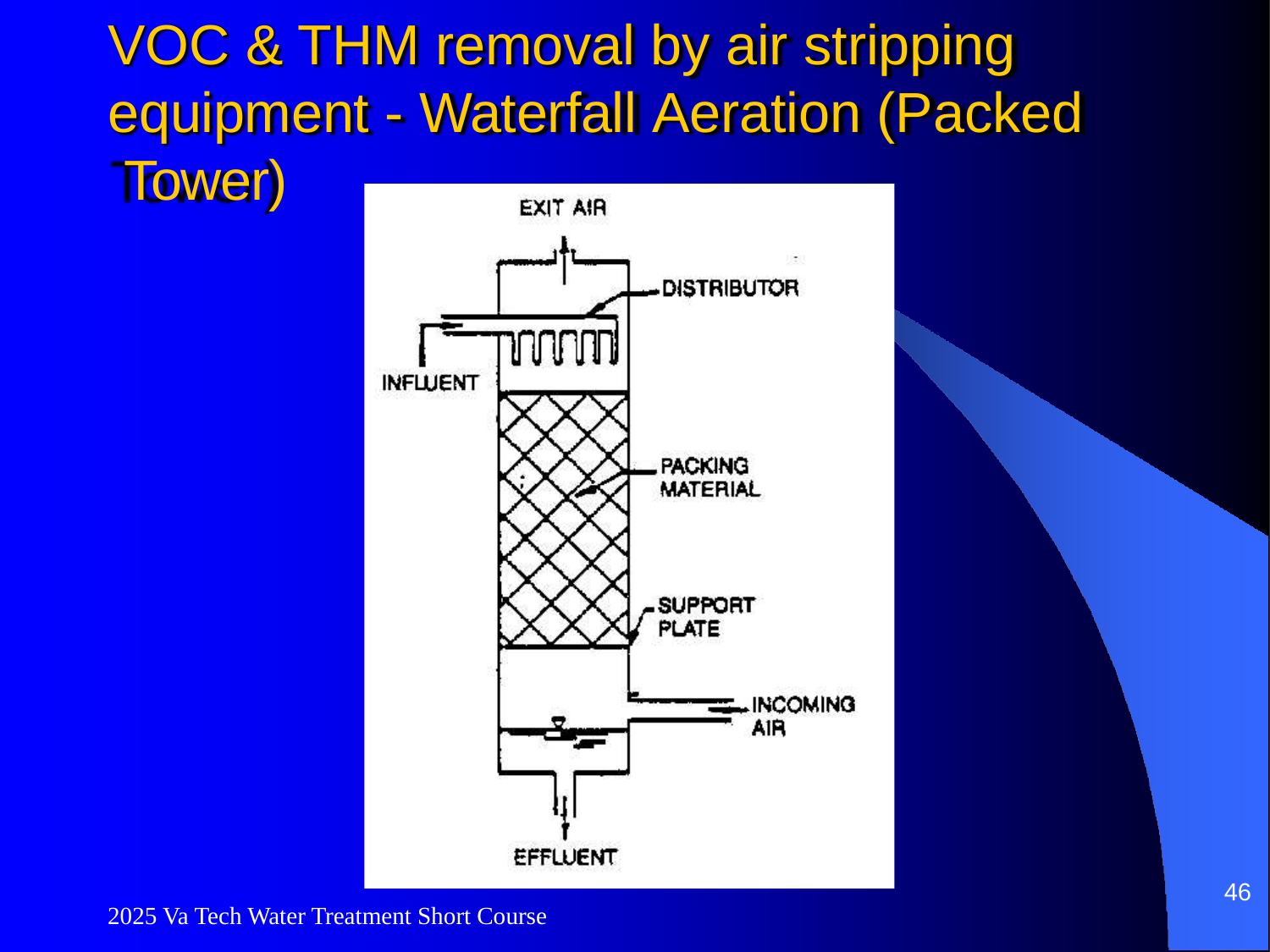

# VOC & THM removal by air stripping  equipment - Waterfall Aeration (Packed  Tower)

46
2025 Va Tech Water Treatment Short Course